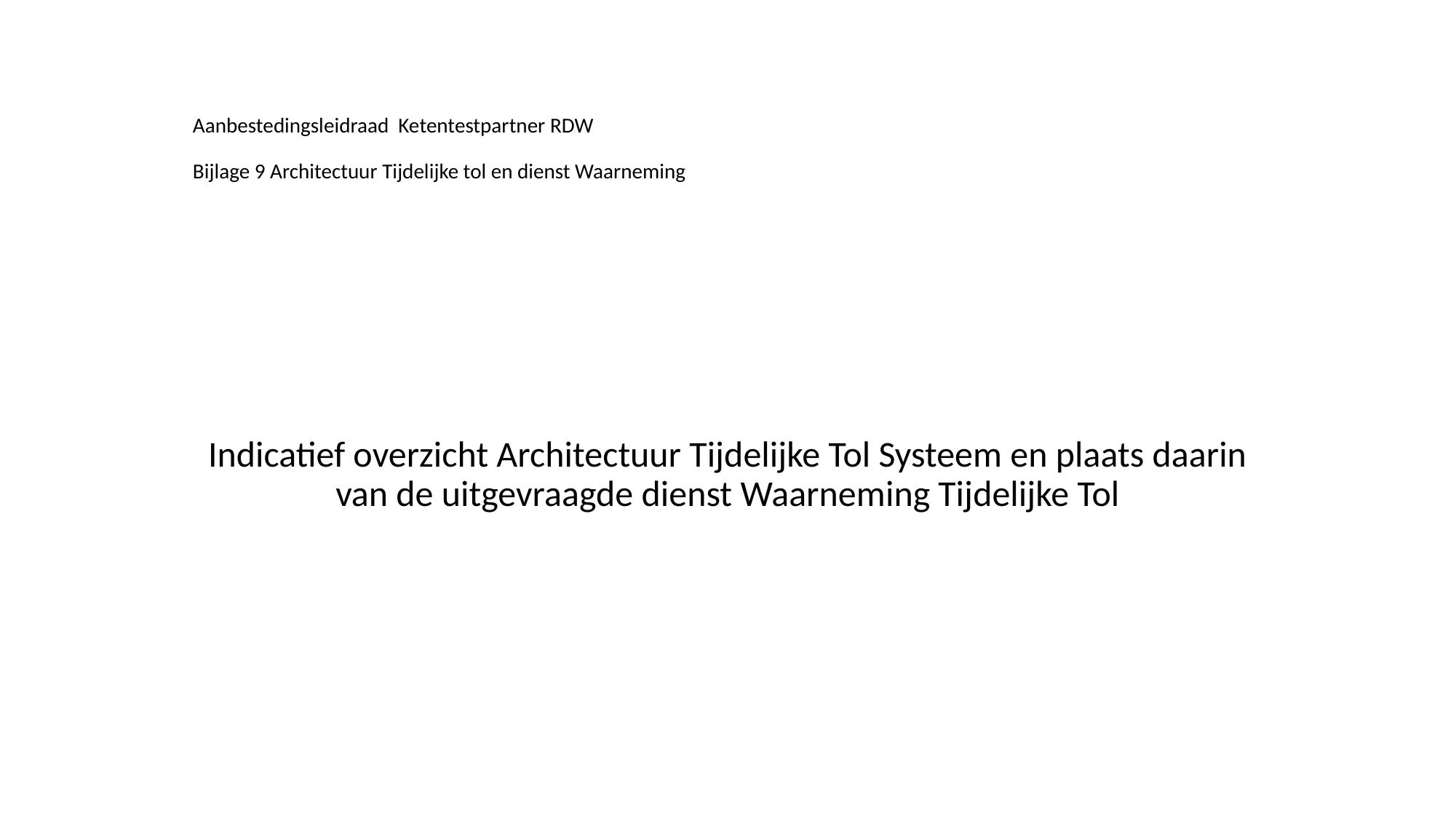

# Aanbestedingsleidraad  Ketentestpartner RDW Bijlage 9 Architectuur Tijdelijke tol en dienst Waarneming
Indicatief overzicht Architectuur Tijdelijke Tol Systeem en plaats daarin van de uitgevraagde dienst Waarneming Tijdelijke Tol